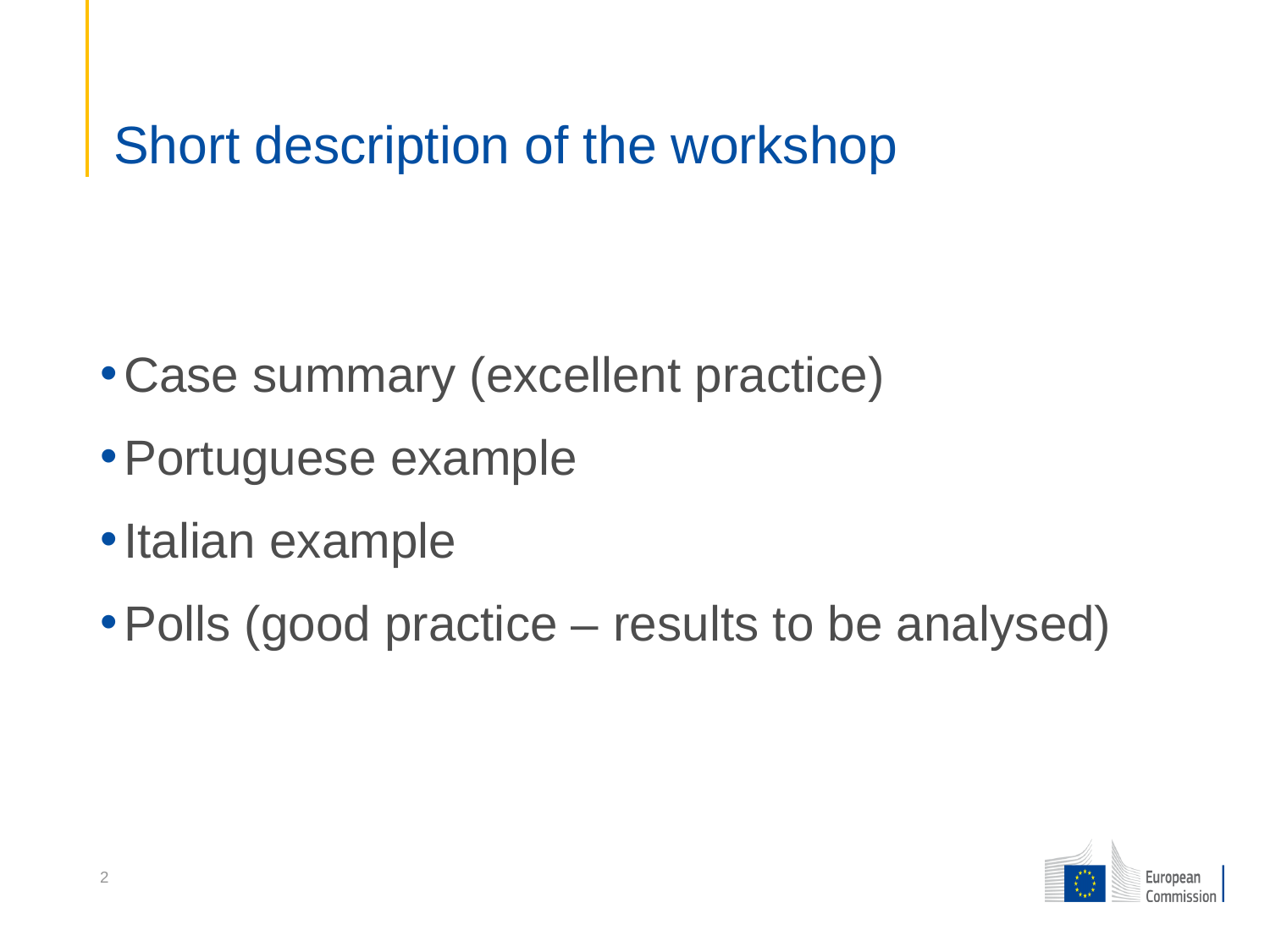

# Short description of the workshop

Case summary (excellent practice)
Portuguese example
Italian example
Polls (good practice – results to be analysed)
2